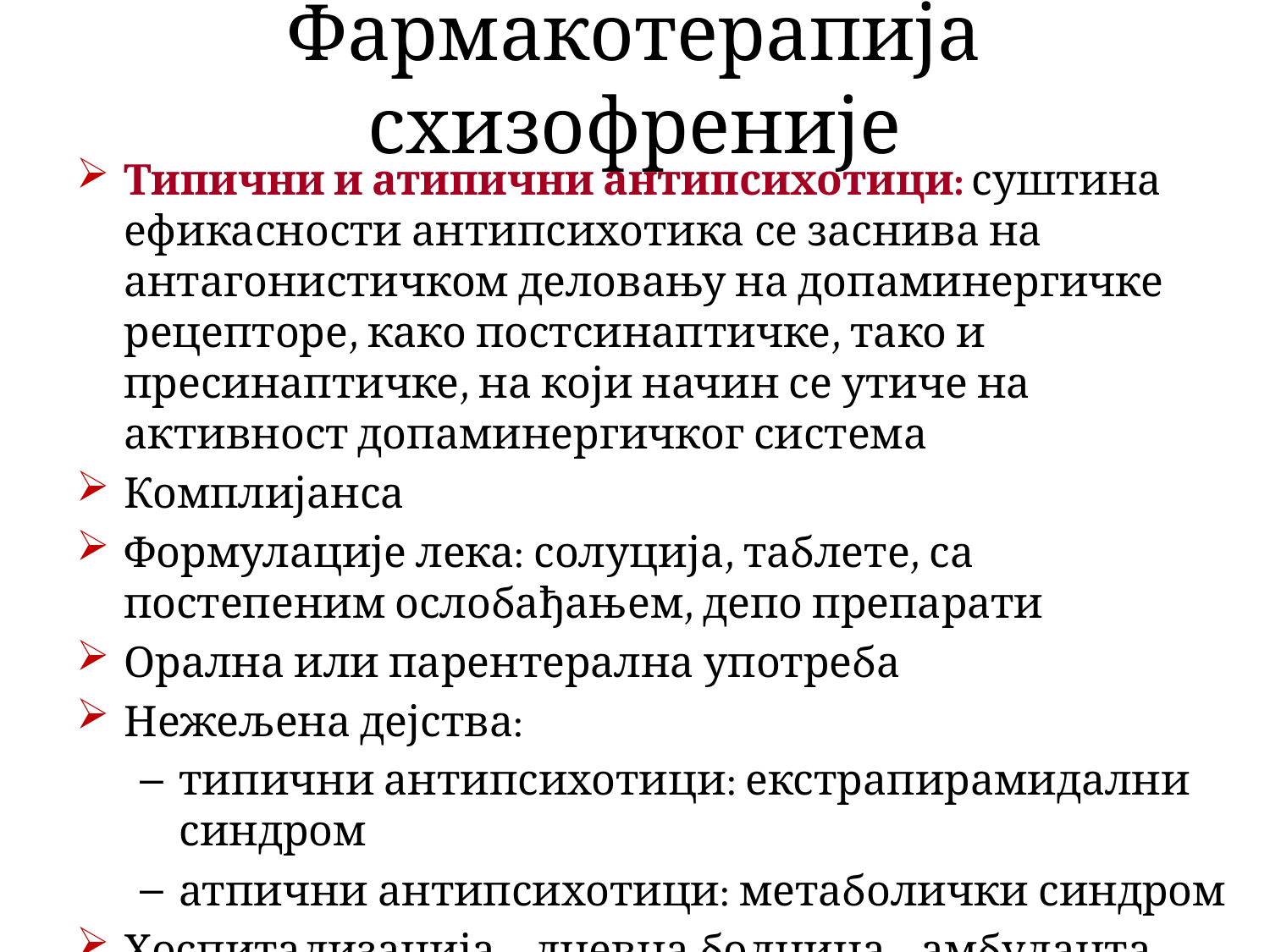

# Фармакотерапија схизофреније
Типични и атипични антипсихотици: суштина ефикасности антипсихотика се заснива на антагонистичком деловању на допаминергичке рецепторе, како постсинаптичке, тако и пресинаптичке, на који начин се утиче на активност допаминергичког система
Комплијанса
Формулације лека: солуција, таблете, са постепеним ослобађањем, депо препарати
Орална или парентерална употреба
Нежељена дејства:
типични антипсихотици: екстрапирамидални синдром
атпични антипсихотици: метаболички синдром
Хоспитализација – дневна болница - амбуланта